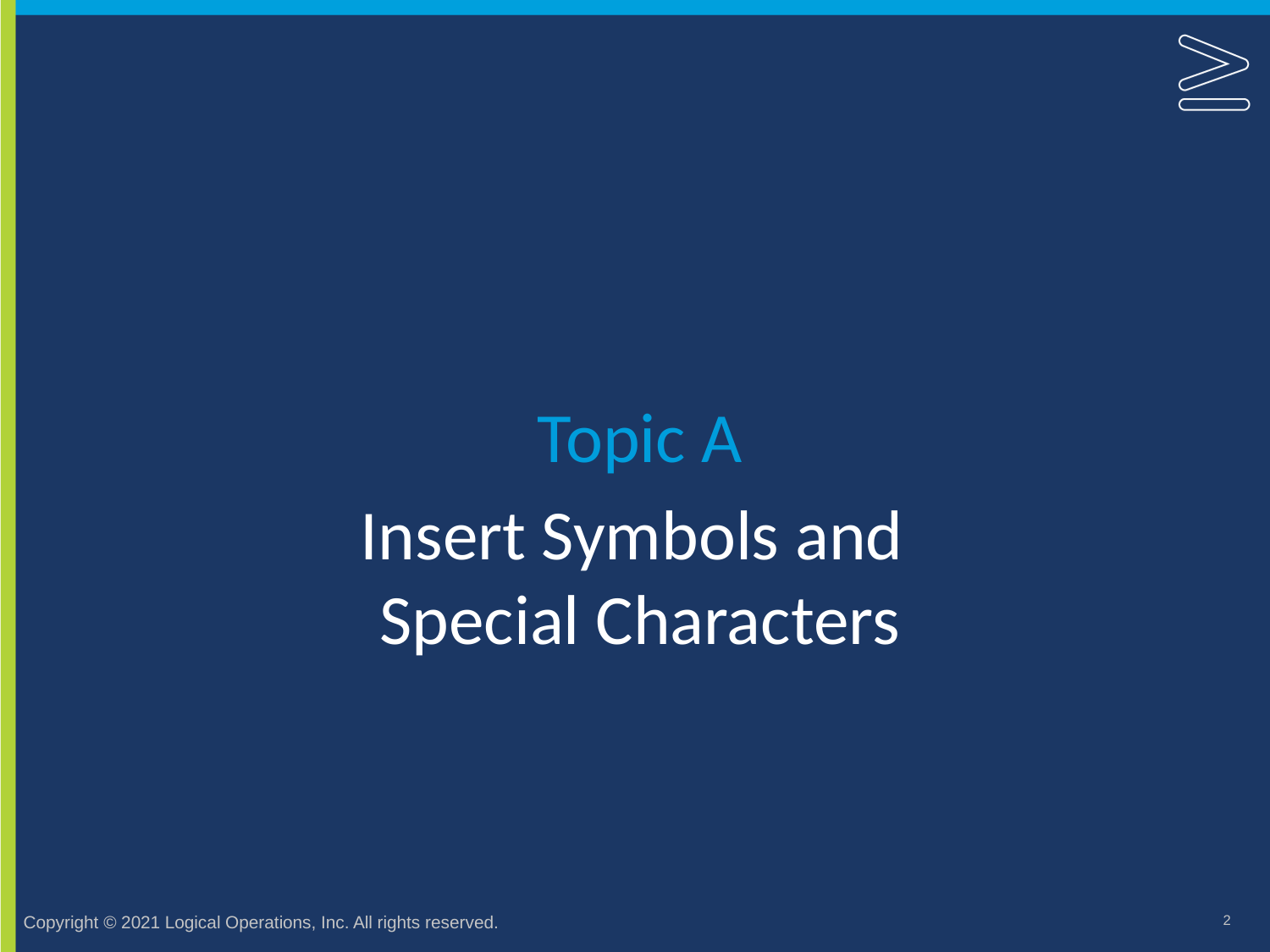

Topic A
# Insert Symbols and Special Characters
2